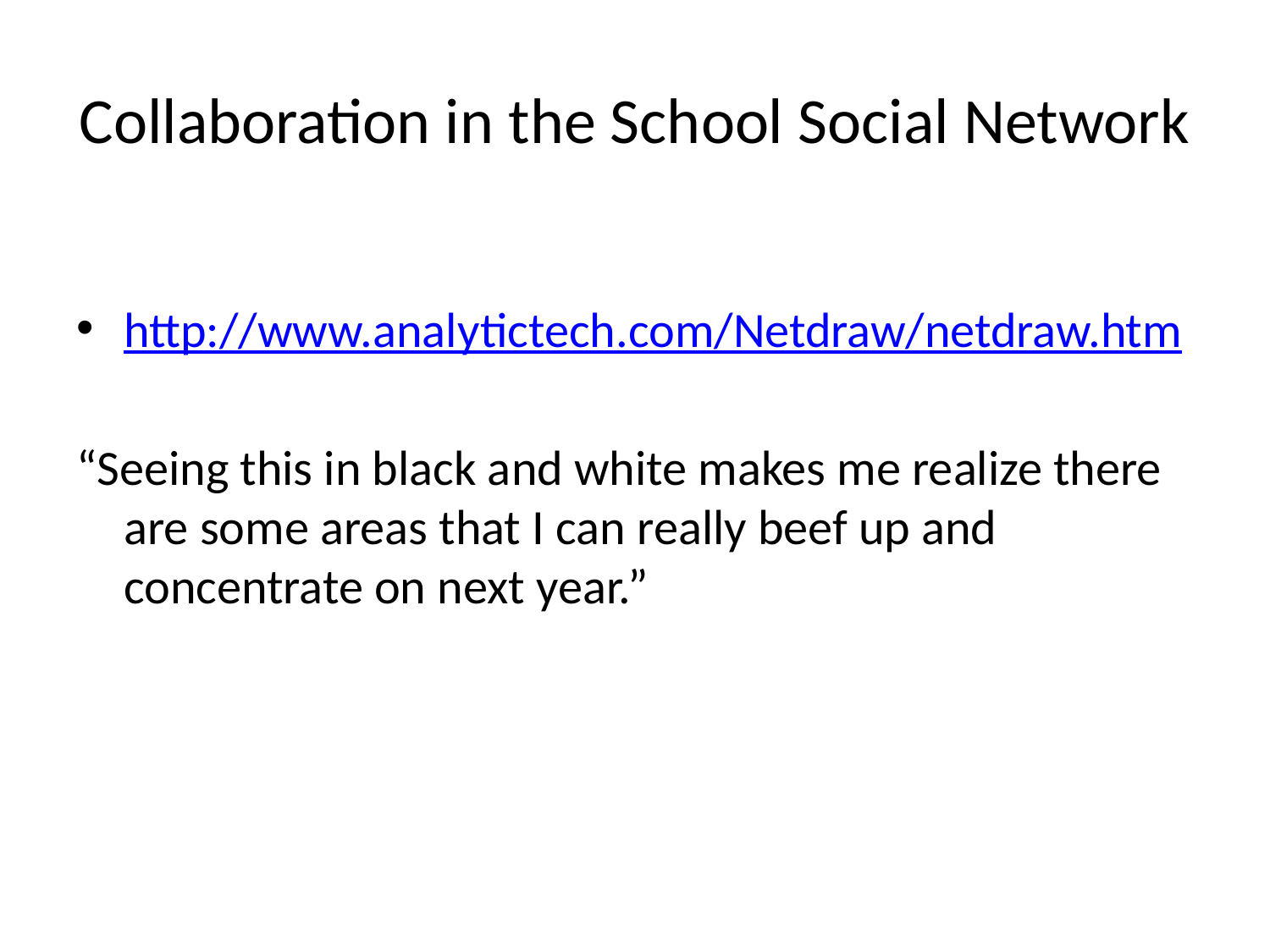

# Collaboration in the School Social Network

http://www.analytictech.com/Netdraw/netdraw.htm

“Seeing this in black and white makes me realize there are some areas that I can really beef up and concentrate on next year.”